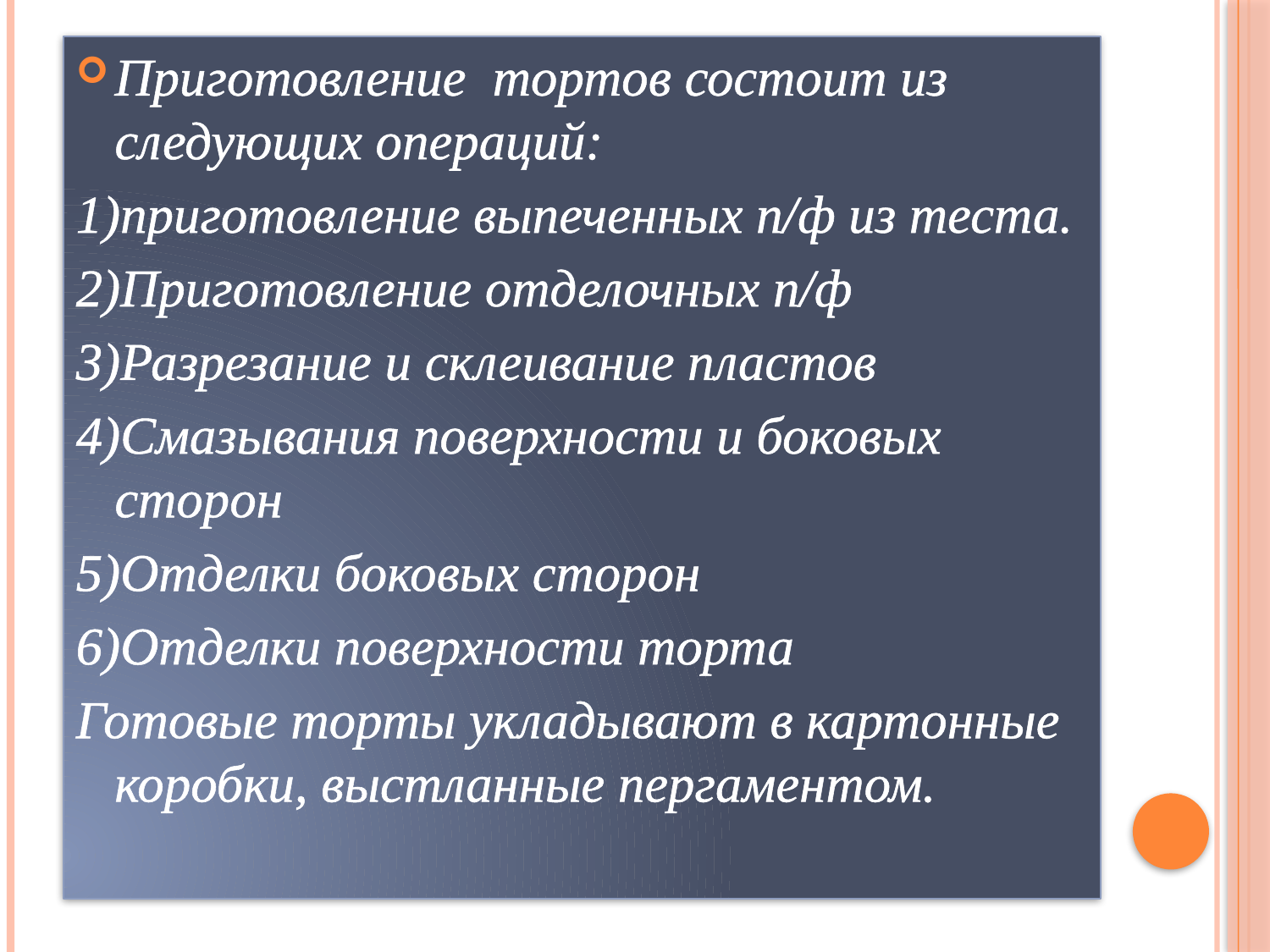

Приготовление  тортов состоит из следующих операций:
1)приготовление выпеченных п/ф из теста.
2)Приготовление отделочных п/ф
3)Разрезание и склеивание пластов
4)Смазывания поверхности и боковых сторон
5)Отделки боковых сторон
6)Отделки поверхности торта
Готовые торты укладывают в картонные коробки, выстланные пергаментом.